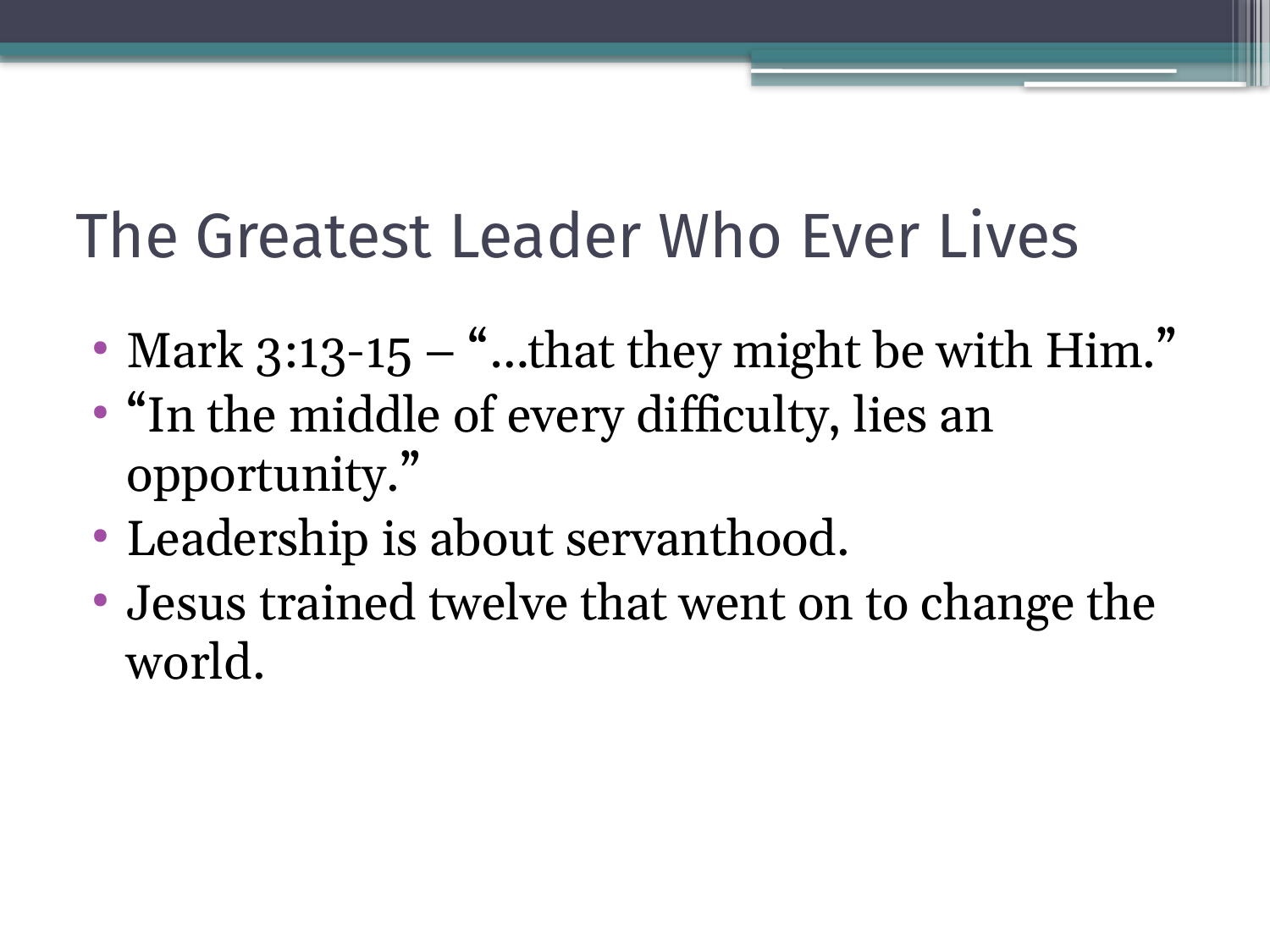

# The Greatest Leader Who Ever Lives
Mark 3:13-15 – “…that they might be with Him.”
“In the middle of every difficulty, lies an opportunity.”
Leadership is about servanthood.
Jesus trained twelve that went on to change the world.